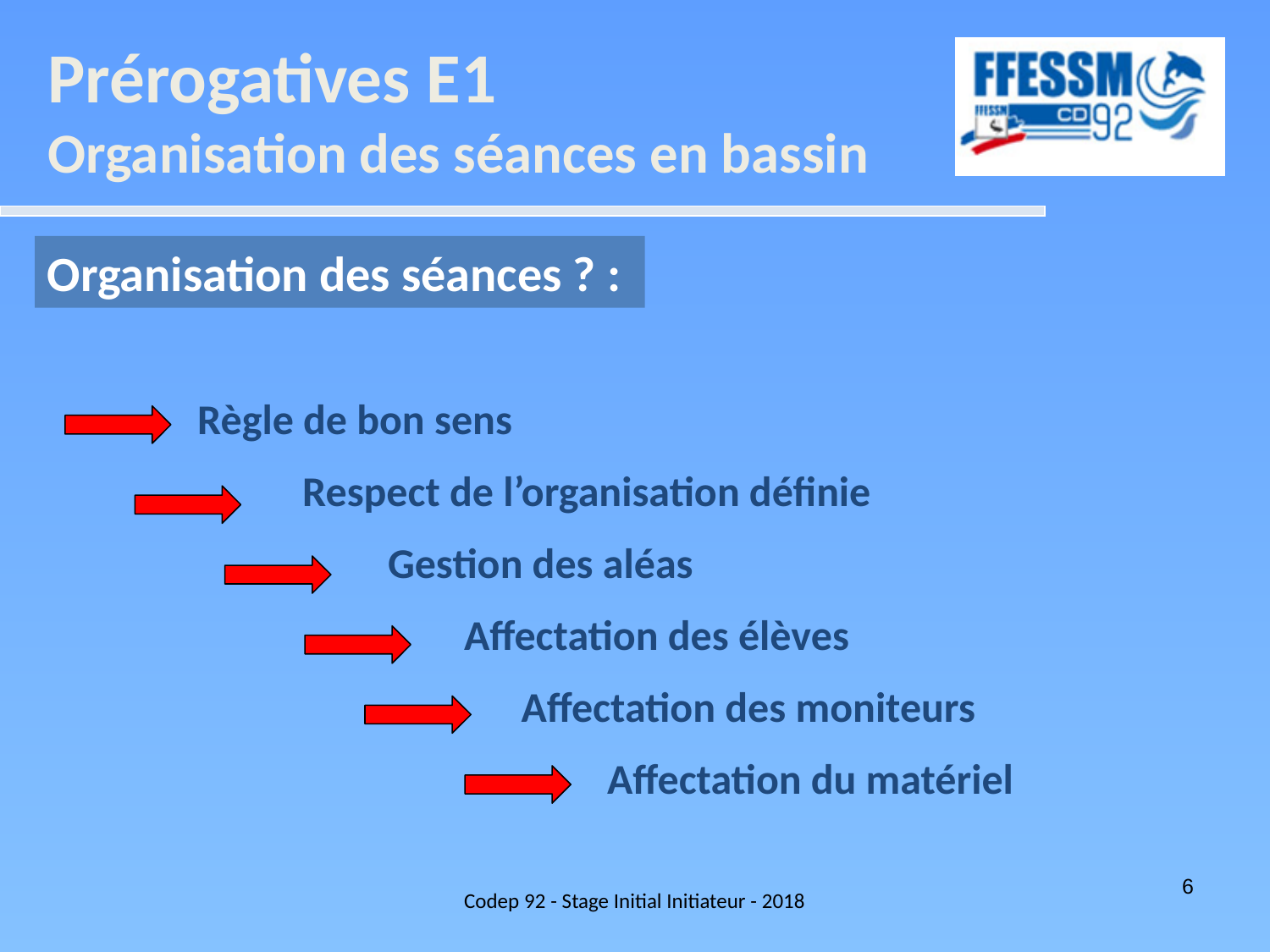

Prérogatives E1
Organisation des séances en bassin
Organisation des séances ? :
Règle de bon sens
           Respect de l’organisation définie
                    Gestion des aléas
                            Affectation des élèves
                                  Affectation des moniteurs
                                           Affectation du matériel

Codep 92 - Stage Initial Initiateur - 2018
6